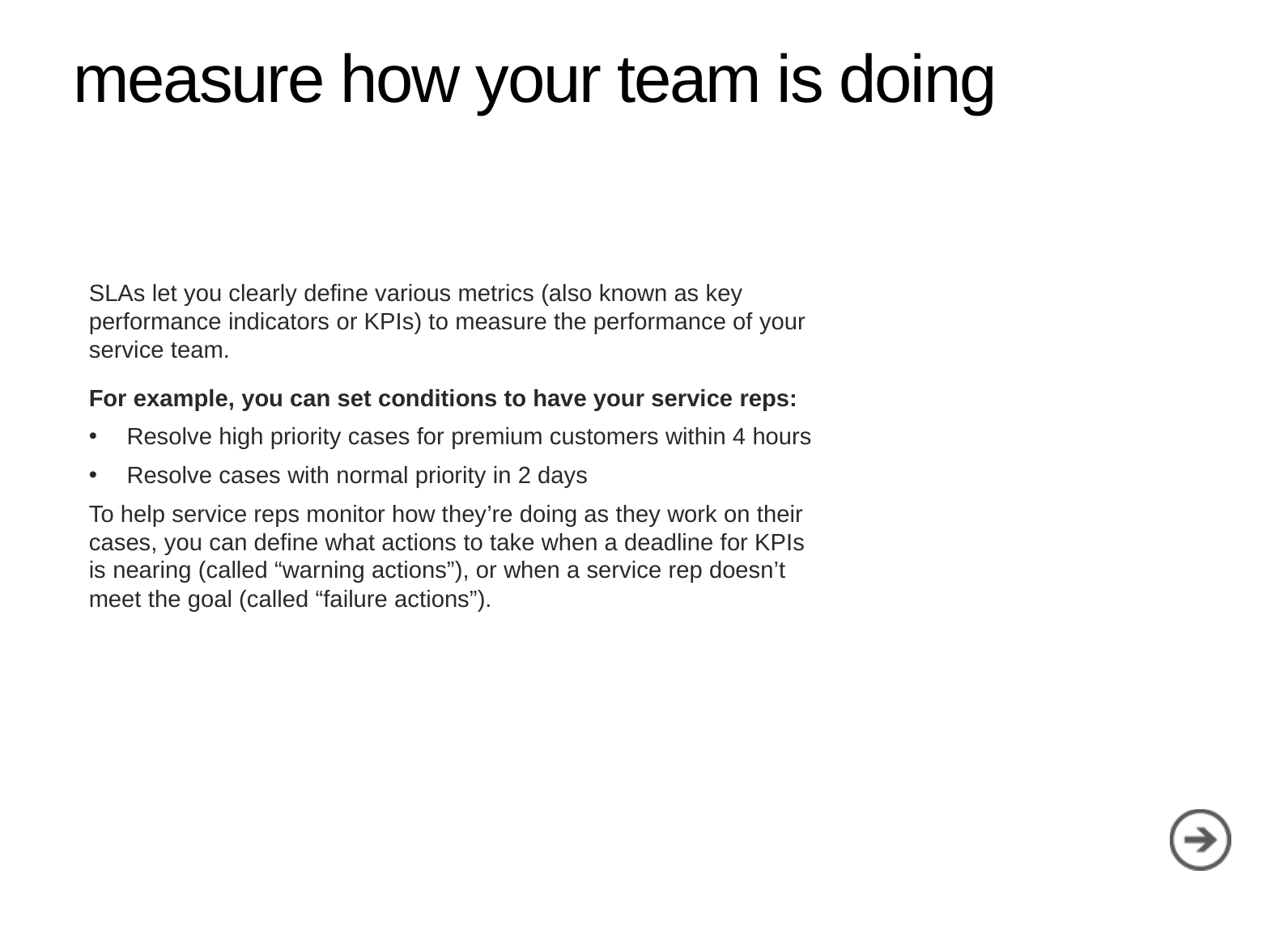

# measure how your team is doing
SLAs let you clearly define various metrics (also known as key performance indicators or KPIs) to measure the performance of your service team.
For example, you can set conditions to have your service reps:
Resolve high priority cases for premium customers within 4 hours
Resolve cases with normal priority in 2 days
To help service reps monitor how they’re doing as they work on their cases, you can define what actions to take when a deadline for KPIs is nearing (called “warning actions”), or when a service rep doesn’t meet the goal (called “failure actions”).